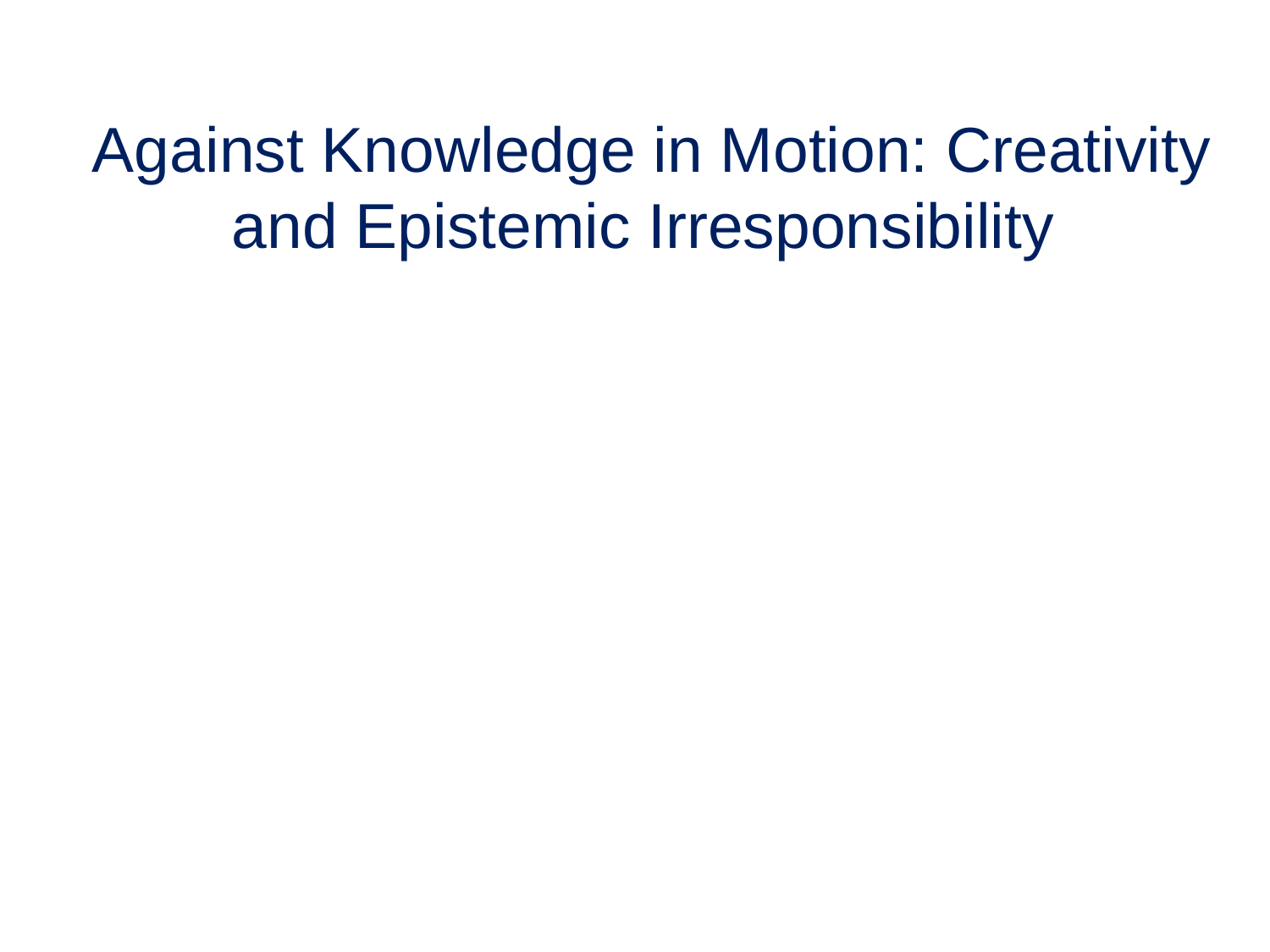

Against Knowledge in Motion: Creativity and Epistemic Irresponsibility